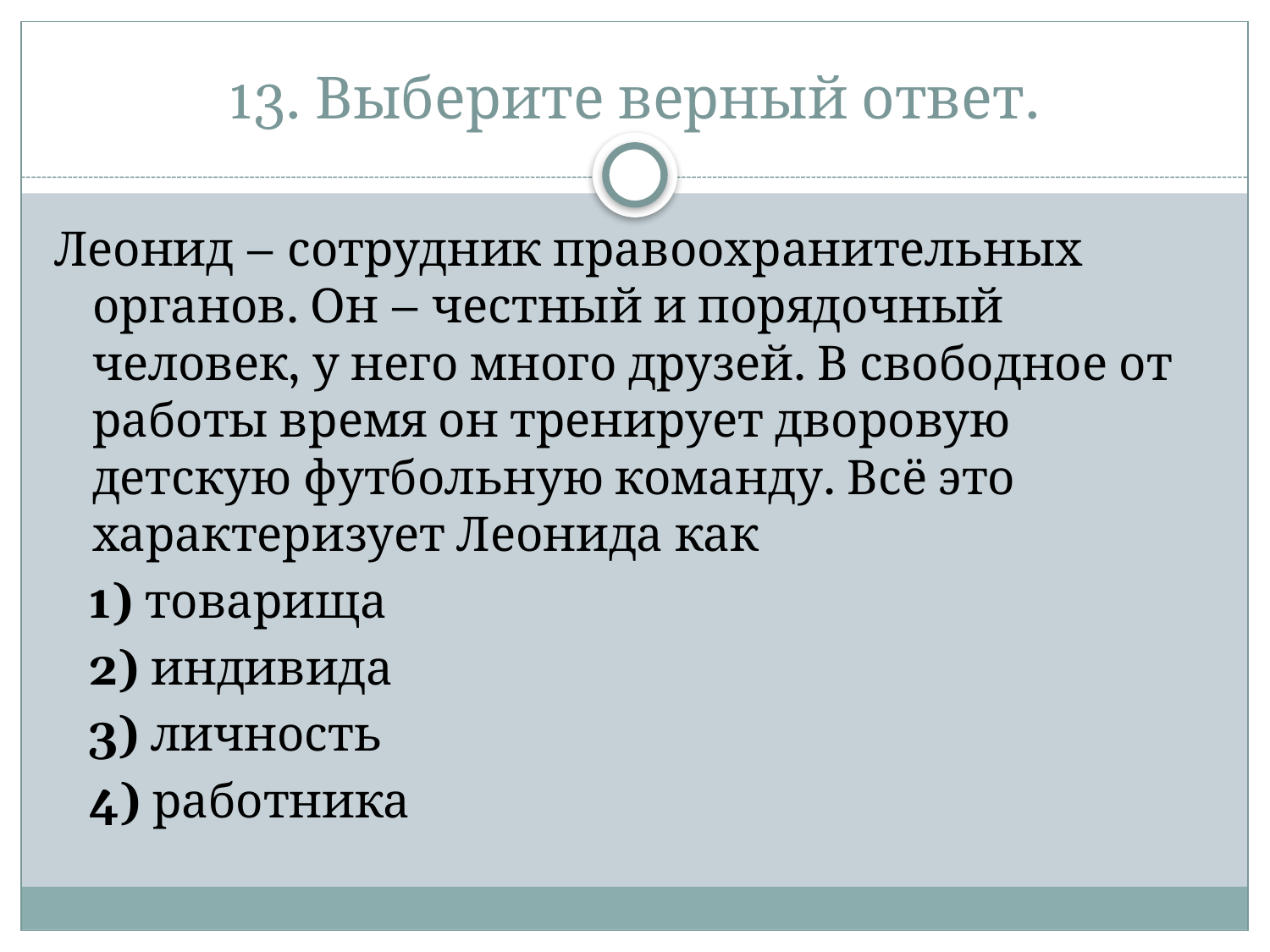

# 13. Выберите верный ответ.
Леонид – сотрудник правоохранительных органов. Он – честный и порядочный человек, у него много друзей. В свободное от работы время он тренирует дворовую детскую футбольную команду. Всё это характеризует Леонида как
   1) товарища
   2) индивида
   3) личность
   4) работника